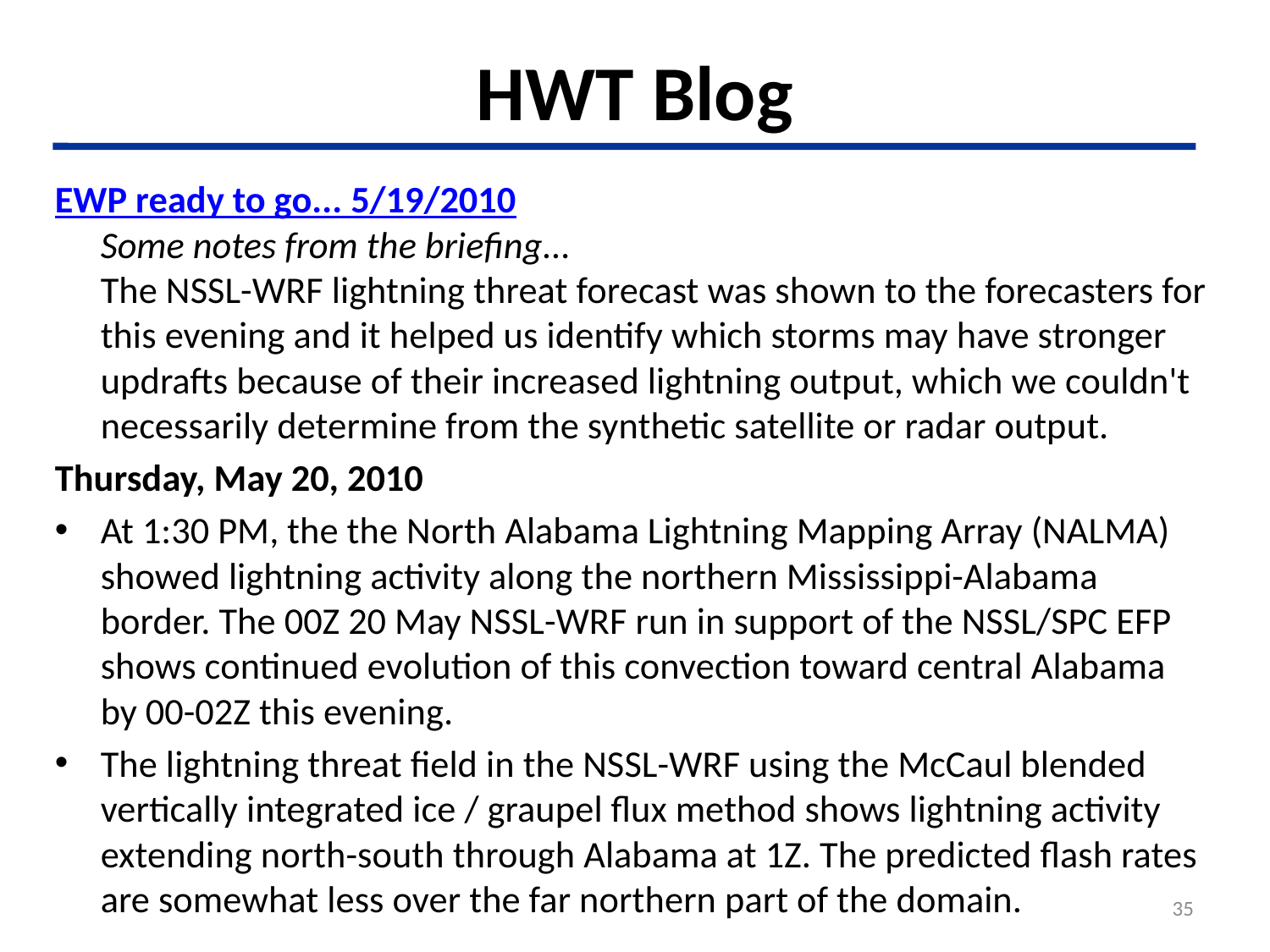

# HWT Blog

EWP ready to go... 5/19/2010
Some notes from the briefing...
The NSSL-WRF lightning threat forecast was shown to the forecasters for this evening and it helped us identify which storms may have stronger updrafts because of their increased lightning output, which we couldn't necessarily determine from the synthetic satellite or radar output.
Thursday, May 20, 2010
At 1:30 PM, the the North Alabama Lightning Mapping Array (NALMA) showed lightning activity along the northern Mississippi-Alabama border. The 00Z 20 May NSSL-WRF run in support of the NSSL/SPC EFP shows continued evolution of this convection toward central Alabama by 00-02Z this evening.
The lightning threat field in the NSSL-WRF using the McCaul blended vertically integrated ice / graupel flux method shows lightning activity extending north-south through Alabama at 1Z. The predicted flash rates are somewhat less over the far northern part of the domain.

35